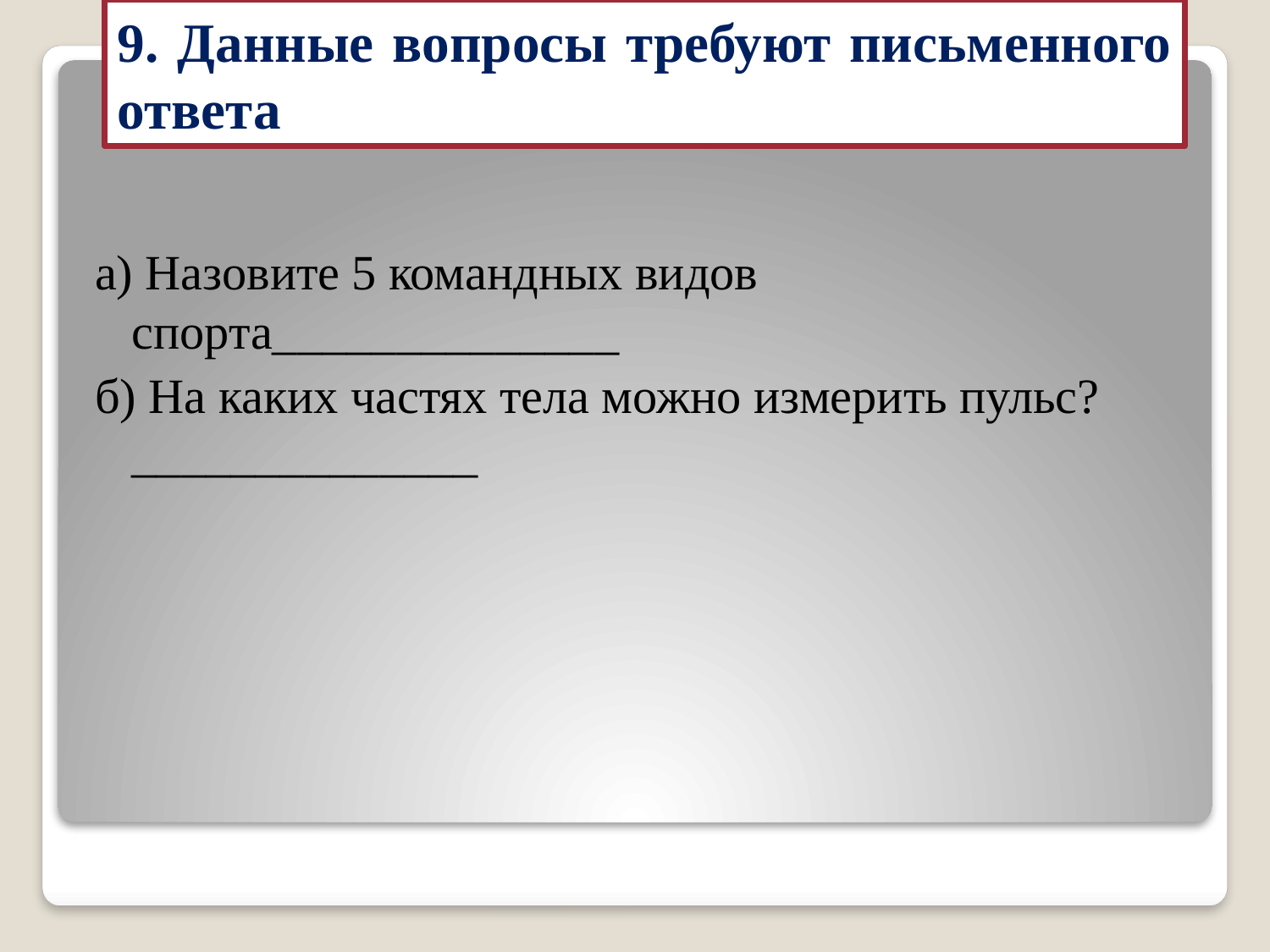

# 9. Данные вопросы требуют письменного ответа
а) Назовите 5 командных видов спорта______________
б) На каких частях тела можно измерить пульс?______________